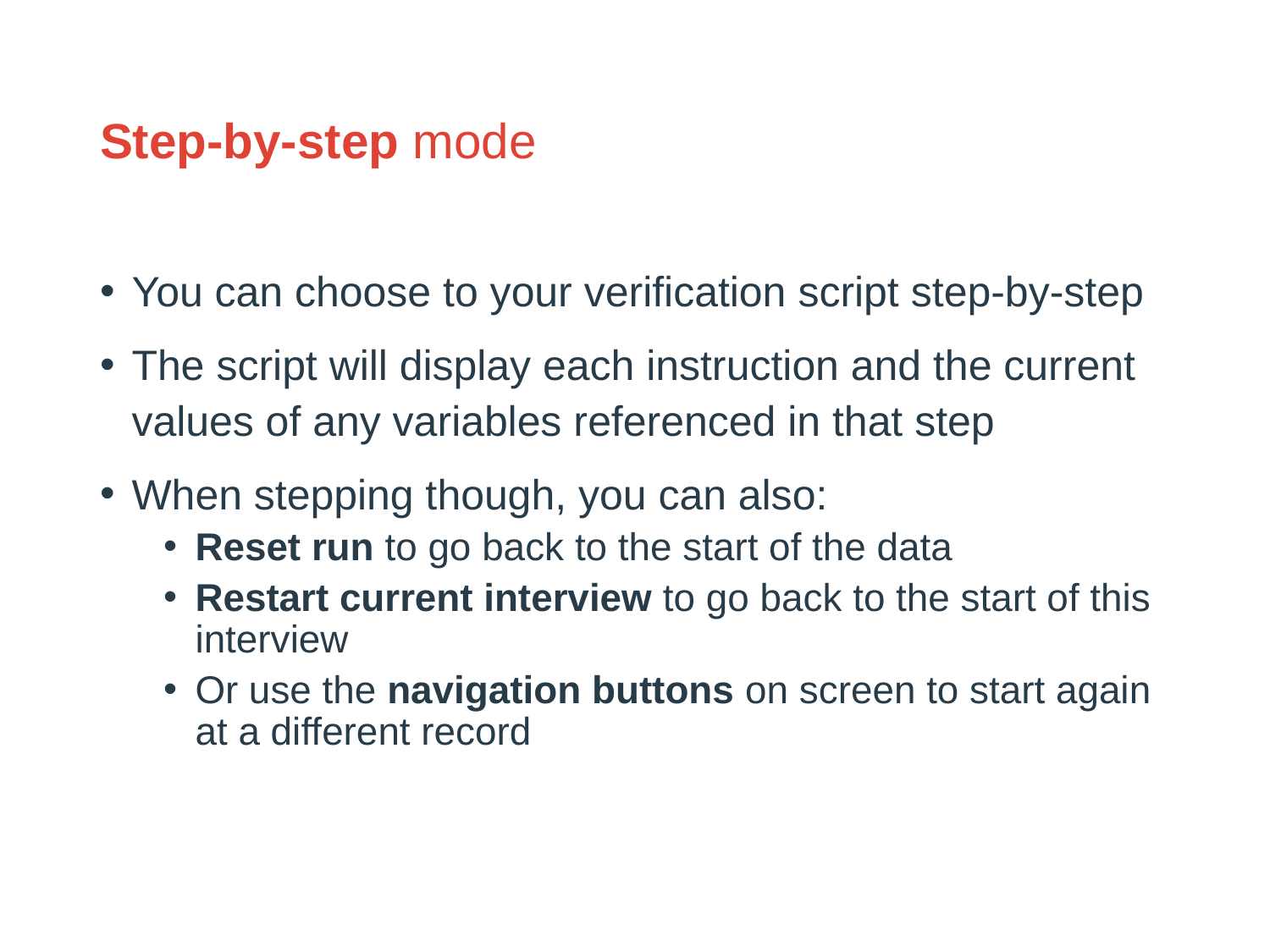

# Step-by-step mode
You can choose to your verification script step-by-step
The script will display each instruction and the current values of any variables referenced in that step
When stepping though, you can also:
Reset run to go back to the start of the data
Restart current interview to go back to the start of this interview
Or use the navigation buttons on screen to start again at a different record